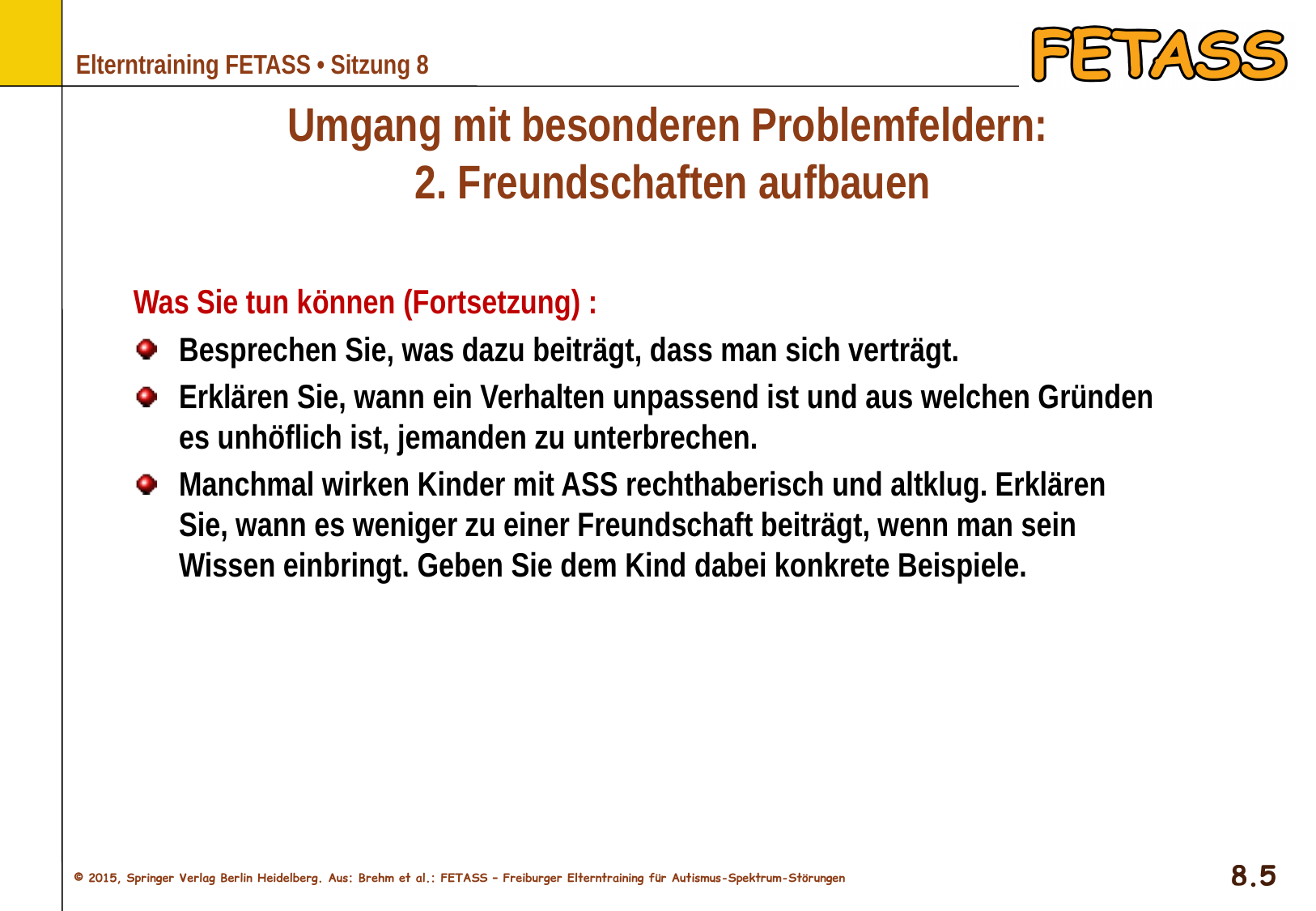

# Umgang mit besonderen Problemfeldern: 2. Freundschaften aufbauen
Was Sie tun können (Fortsetzung) :
Besprechen Sie, was dazu beiträgt, dass man sich verträgt.
Erklären Sie, wann ein Verhalten unpassend ist und aus welchen Gründen es unhöflich ist, jemanden zu unterbrechen.
Manchmal wirken Kinder mit ASS rechthaberisch und altklug. Erklären Sie, wann es weniger zu einer Freundschaft beiträgt, wenn man sein Wissen einbringt. Geben Sie dem Kind dabei konkrete Beispiele.
8.5